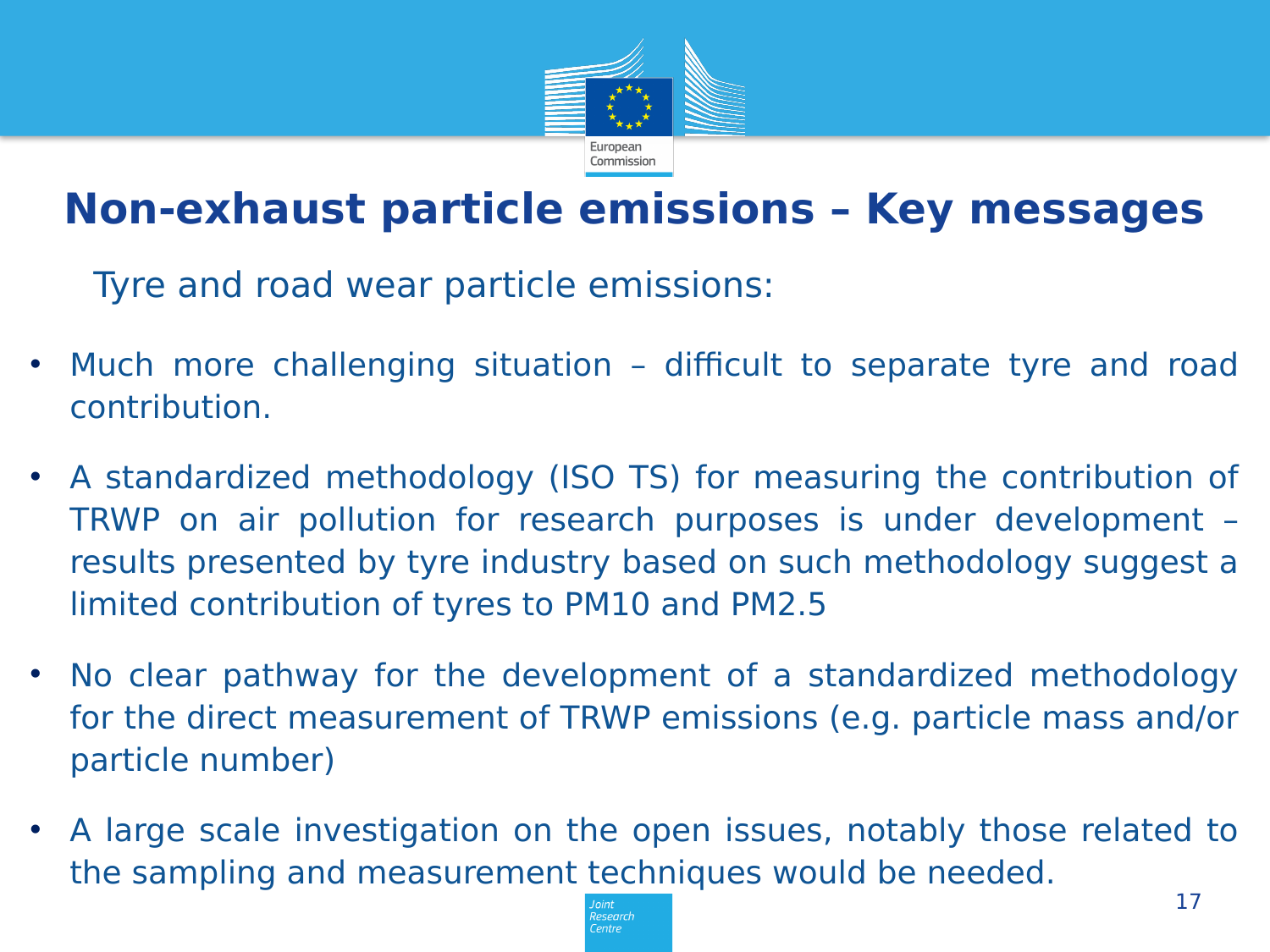

Non-exhaust particle emissions – Key messages
Tyre and road wear particle emissions:
Much more challenging situation – difficult to separate tyre and road contribution.
A standardized methodology (ISO TS) for measuring the contribution of TRWP on air pollution for research purposes is under development – results presented by tyre industry based on such methodology suggest a limited contribution of tyres to PM10 and PM2.5
No clear pathway for the development of a standardized methodology for the direct measurement of TRWP emissions (e.g. particle mass and/or particle number)
A large scale investigation on the open issues, notably those related to the sampling and measurement techniques would be needed.